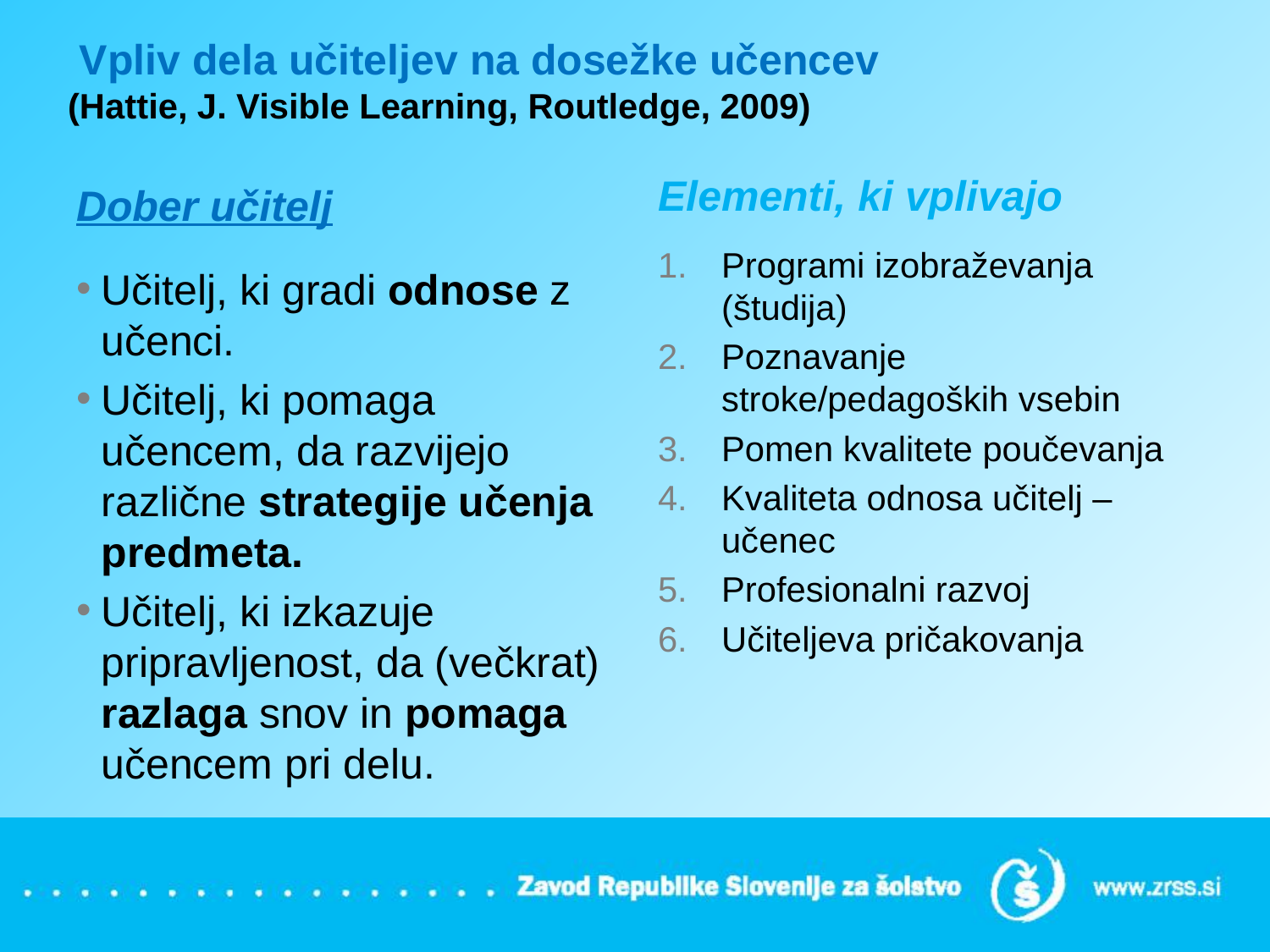

# Vpliv dela učiteljev na dosežke učencev (Hattie, J. Visible Learning, Routledge, 2009)
Elementi, ki vplivajo
Dober učitelj
Programi izobraževanja (študija)
Poznavanje stroke/pedagoških vsebin
Pomen kvalitete poučevanja
Kvaliteta odnosa učitelj –  učenec
Profesionalni razvoj
Učiteljeva pričakovanja
Učitelj, ki gradi odnose z učenci.
Učitelj, ki pomaga učencem, da razvijejo različne strategije učenja predmeta.
Učitelj, ki izkazuje pripravljenost, da (večkrat) razlaga snov in pomaga učencem pri delu.